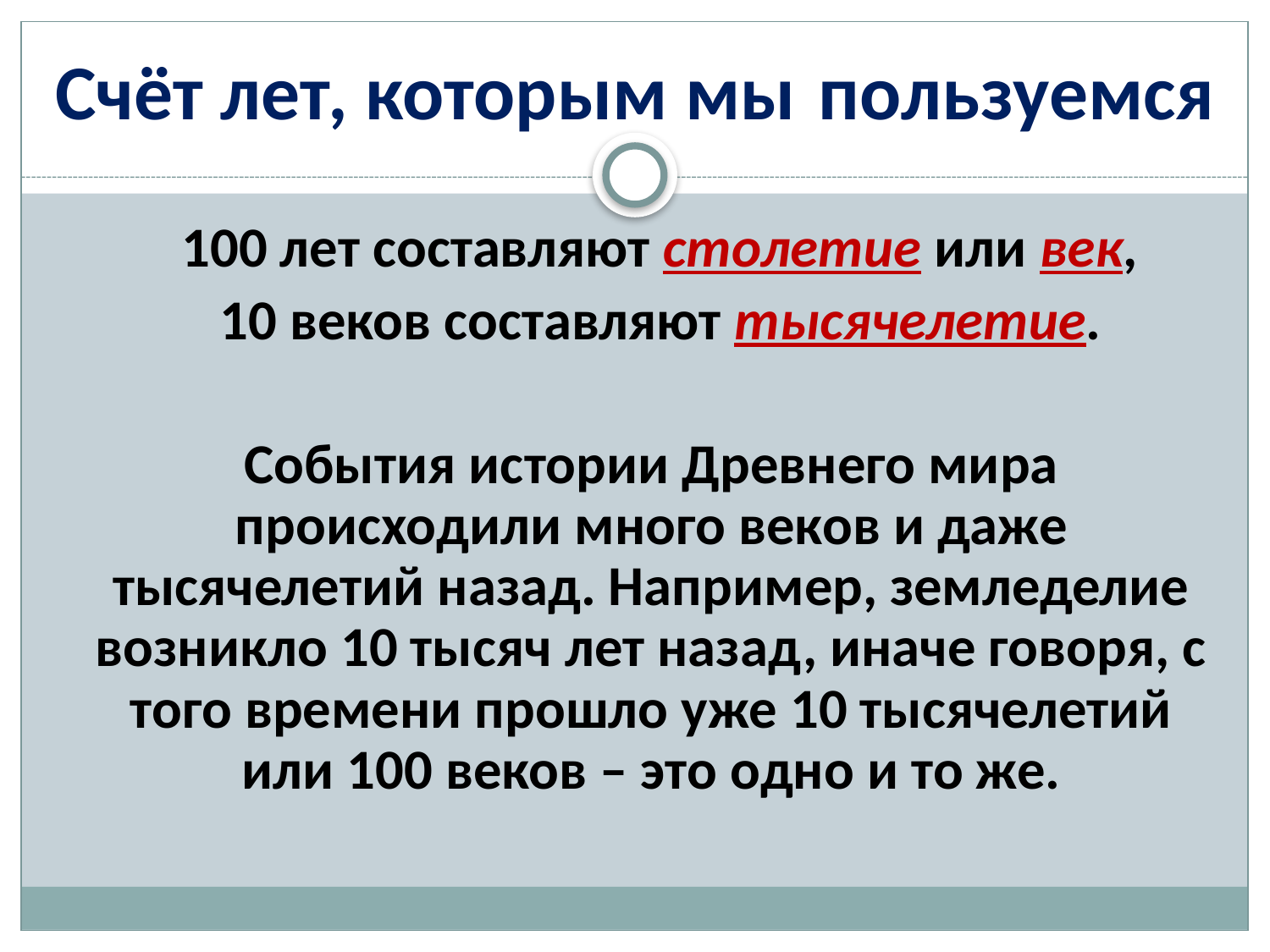

Счёт лет, которым мы пользуемся
          100 лет составляют столетие или век,
             10 веков составляют тысячелетие.

   События истории Древнего мира происходили много веков и даже тысячелетий назад. Например, земледелие возникло 10 тысяч лет назад, иначе говоря, с того времени прошло уже 10 тысячелетий или 100 веков – это одно и то же.